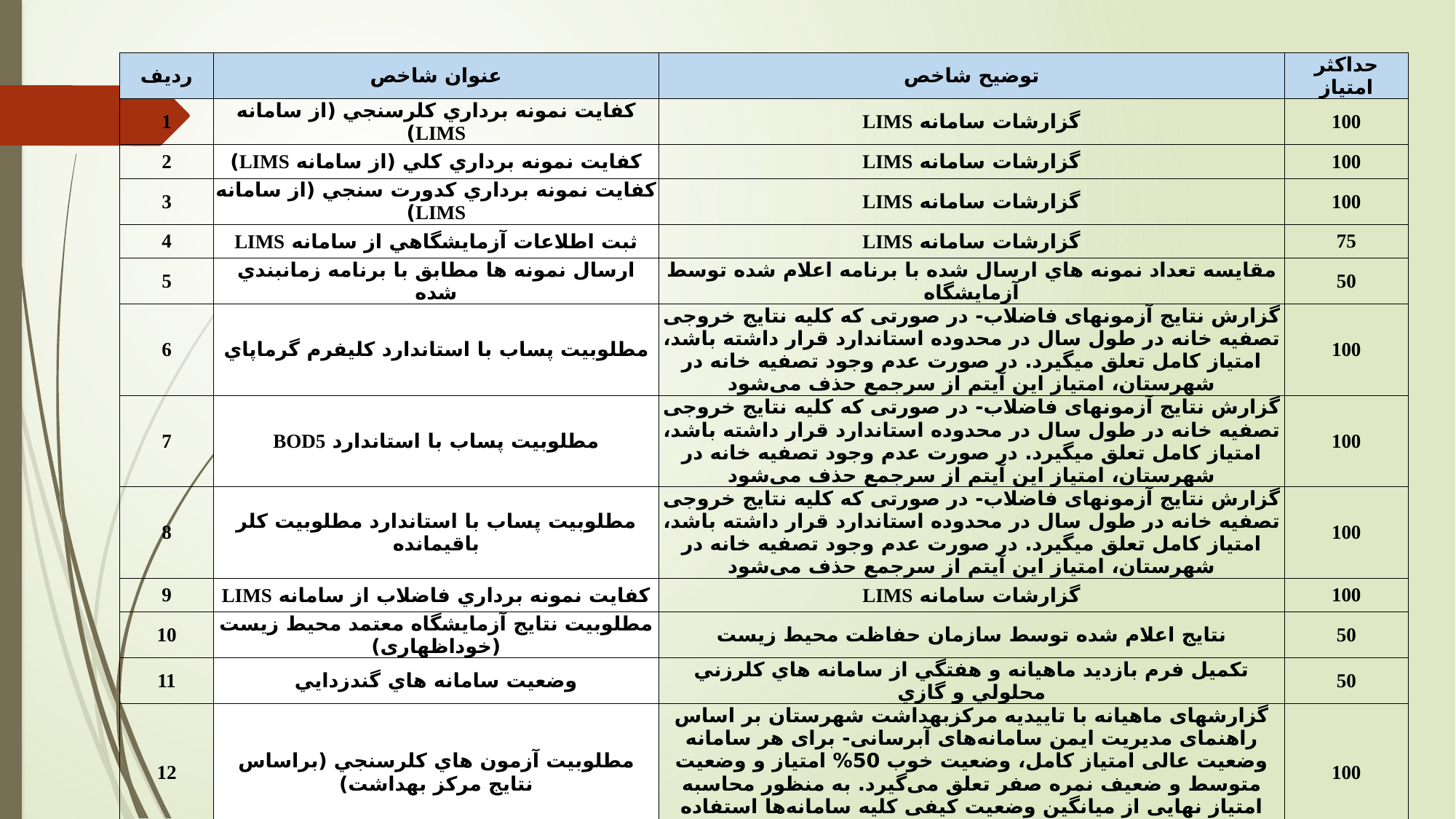

| ردیف | عنوان شاخص | توضیح شاخص | حداکثر امتیاز |
| --- | --- | --- | --- |
| 1 | كفايت نمونه برداري كلرسنجي (از سامانه LIMS) | گزارشات سامانه LIMS | 100 |
| 2 | كفايت نمونه برداري كلي (از سامانه LIMS) | گزارشات سامانه LIMS | 100 |
| 3 | كفايت نمونه برداري كدورت سنجي (از سامانه LIMS) | گزارشات سامانه LIMS | 100 |
| 4 | ثبت اطلاعات آزمايشگاهي از سامانه LIMS | گزارشات سامانه LIMS | 75 |
| 5 | ارسال نمونه ها مطابق با برنامه زمانبندي شده | مقايسه تعداد نمونه هاي ارسال شده با برنامه اعلام شده توسط آزمايشگاه | 50 |
| 6 | مطلوبيت پساب با استاندارد كليفرم گرماپاي | گزارش نتایج آزمونهای فاضلاب- در صورتی که کلیه نتایج خروجی تصفیه خانه در طول سال در محدوده استاندارد قرار داشته باشد، امتیاز کامل تعلق میگیرد. در صورت عدم وجود تصفیه خانه در شهرستان، امتیاز این آیتم از سرجمع حذف می‌شود | 100 |
| 7 | مطلوبيت پساب با استاندارد BOD5 | گزارش نتایج آزمونهای فاضلاب- در صورتی که کلیه نتایج خروجی تصفیه خانه در طول سال در محدوده استاندارد قرار داشته باشد، امتیاز کامل تعلق میگیرد. در صورت عدم وجود تصفیه خانه در شهرستان، امتیاز این آیتم از سرجمع حذف می‌شود | 100 |
| 8 | مطلوبيت پساب با استاندارد مطلوبيت كلر باقيمانده | گزارش نتایج آزمونهای فاضلاب- در صورتی که کلیه نتایج خروجی تصفیه خانه در طول سال در محدوده استاندارد قرار داشته باشد، امتیاز کامل تعلق میگیرد. در صورت عدم وجود تصفیه خانه در شهرستان، امتیاز این آیتم از سرجمع حذف می‌شود | 100 |
| 9 | كفايت نمونه برداري فاضلاب از سامانه LIMS | گزارشات سامانه LIMS | 100 |
| 10 | مطلوبيت نتايج آزمايشگاه معتمد محيط زيست (خوداظهاری) | نتايج اعلام شده توسط سازمان حفاظت محيط زيست | 50 |
| 11 | وضعيت سامانه هاي گندزدايي | تكميل فرم بازديد ماهيانه و هفتگي از سامانه هاي كلرزني محلولي و گازي | 50 |
| 12 | مطلوبيت آزمون هاي كلرسنجي (براساس نتايج مركز بهداشت) | گزارشهای ماهیانه با تاییدیه مرکزبهداشت شهرستان بر اساس راهنمای مدیریت ایمن سامانه‌های آبرسانی- برای هر سامانه وضعیت عالی امتیاز کامل، وضعیت خوب 50% امتیاز و وضعیت متوسط و ضعیف نمره صفر تعلق می‌گیرد. به منظور محاسبه امتیاز نهایی از میانگین وضعیت کیفی کلیه سامانه‌ها استفاده می‌شود. | 100 |